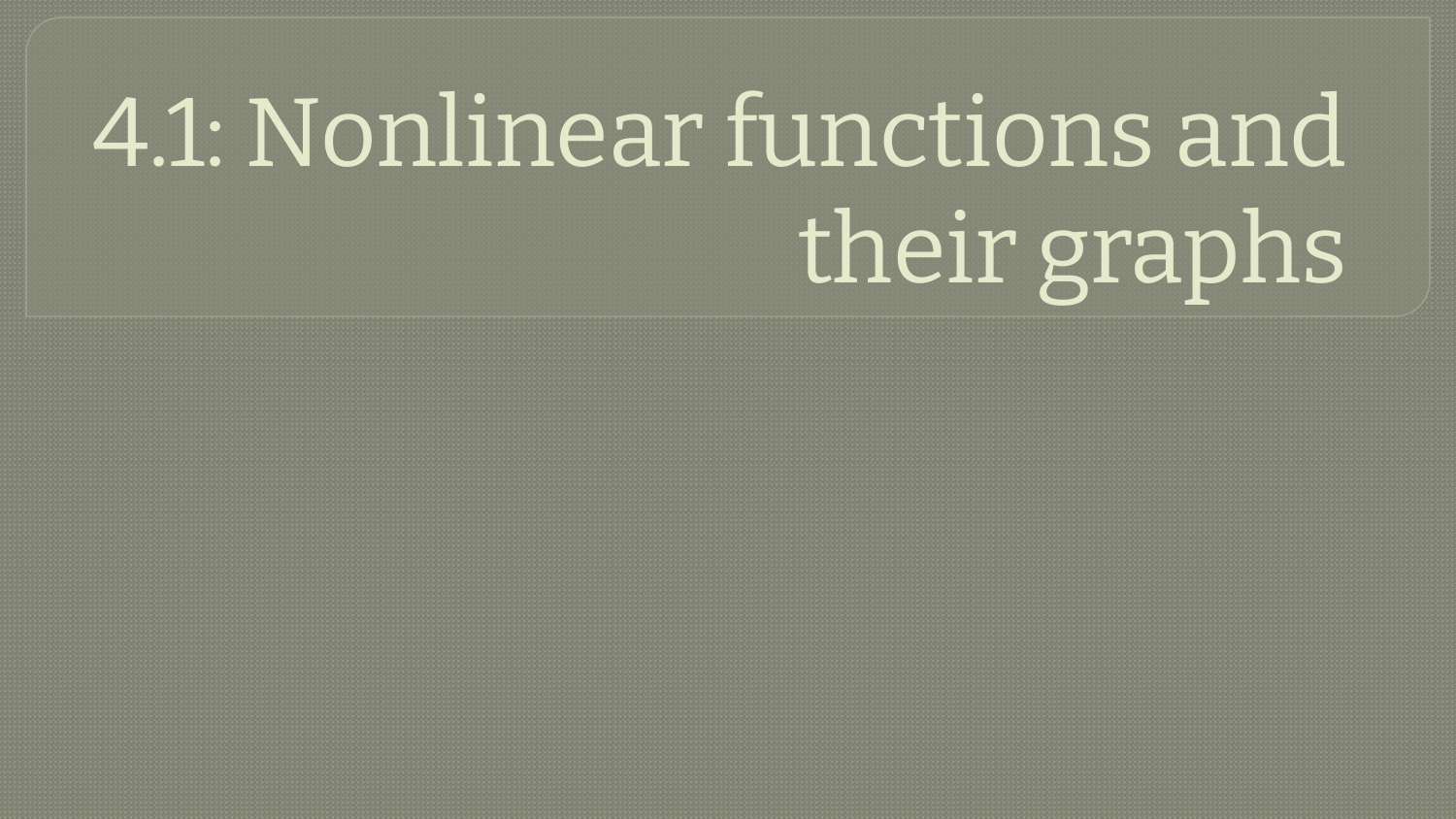

# 4.1: Nonlinear functions and their graphs